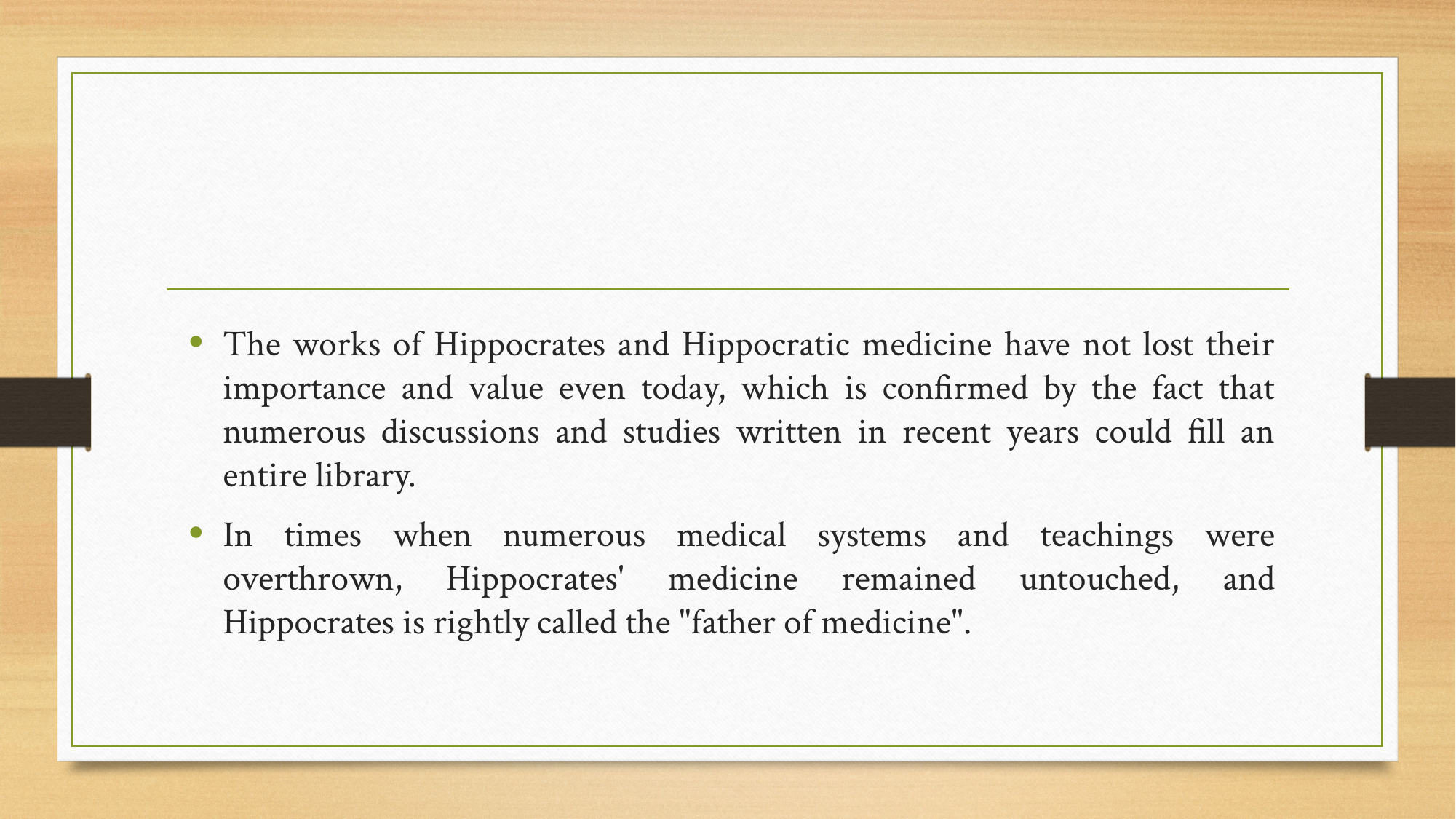

The works of Hippocrates and Hippocratic medicine have not lost their importance and value even today, which is confirmed by the fact that numerous discussions and studies written in recent years could fill an entire library.
In times when numerous medical systems and teachings were overthrown, Hippocrates' medicine remained untouched, and Hippocrates is rightly called the "father of medicine".